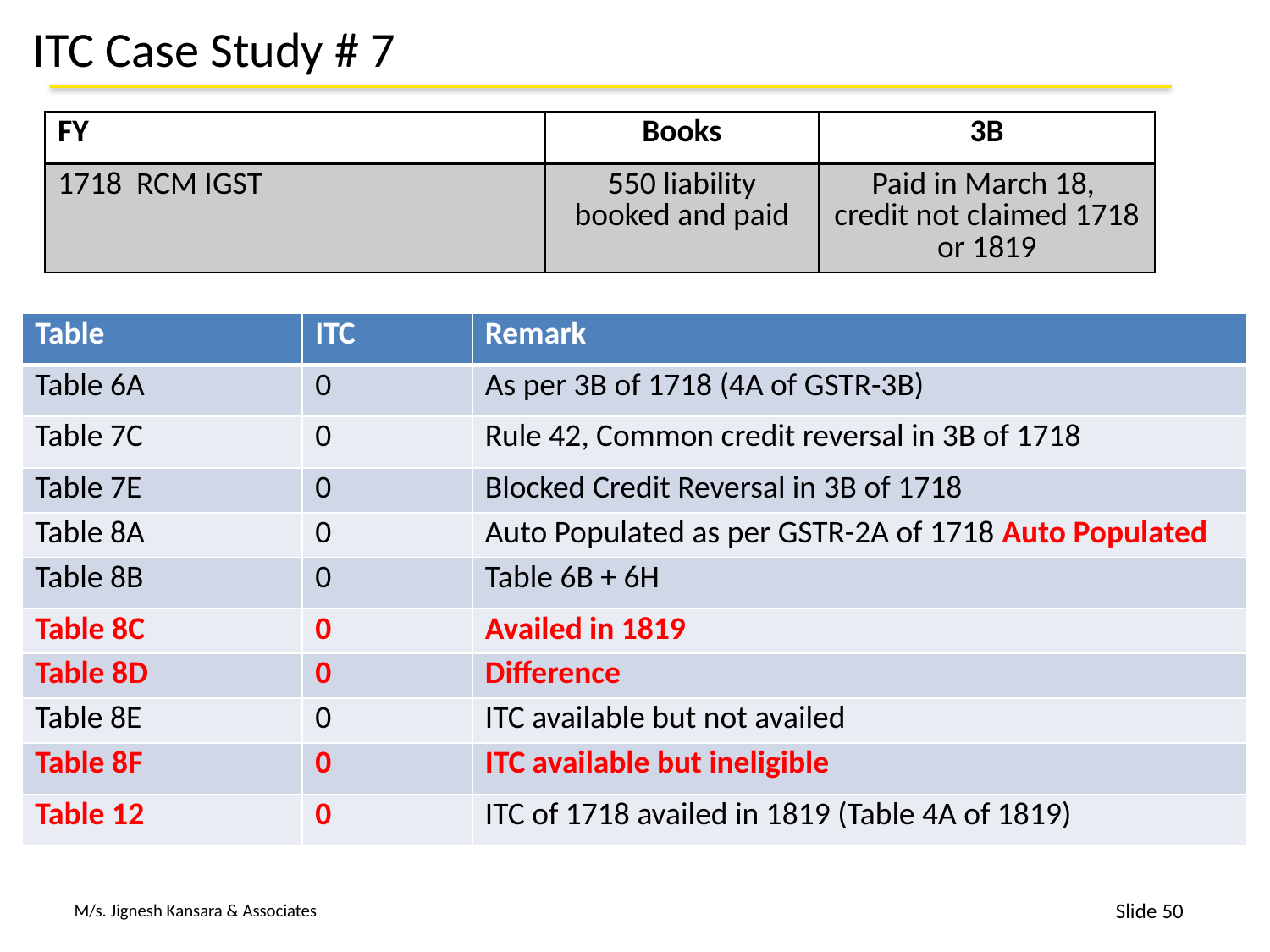

# ITC Case Study # 7
| FY | Books | 3B |
| --- | --- | --- |
| 1718 RCM IGST | 550 liability booked and paid | Paid in March 18, credit not claimed 1718 or 1819 |
| Table | ITC | Remark |
| --- | --- | --- |
| Table 6A | 0 | As per 3B of 1718 (4A of GSTR-3B) |
| Table 7C | 0 | Rule 42, Common credit reversal in 3B of 1718 |
| Table 7E | 0 | Blocked Credit Reversal in 3B of 1718 |
| Table 8A | 0 | Auto Populated as per GSTR-2A of 1718 Auto Populated |
| Table 8B | 0 | Table 6B + 6H |
| Table 8C | 0 | Availed in 1819 |
| Table 8D | 0 | Difference |
| Table 8E | 0 | ITC available but not availed |
| Table 8F | 0 | ITC available but ineligible |
| Table 12 | 0 | ITC of 1718 availed in 1819 (Table 4A of 1819) |
50